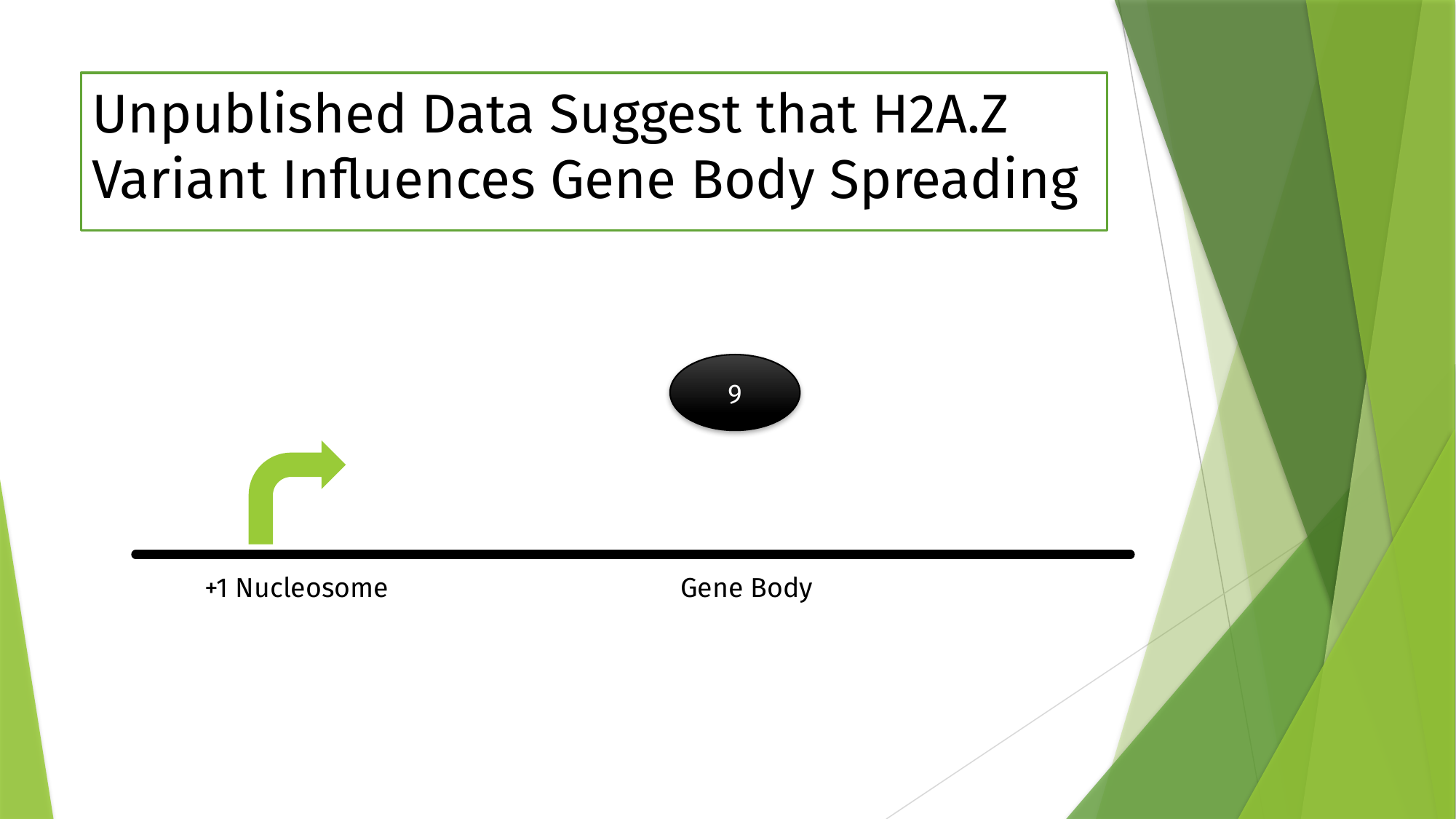

# Unpublished Data Suggest that H2A.Z Variant Influences Gene Body Spreading
9

+1 Nucleosome
Gene Body